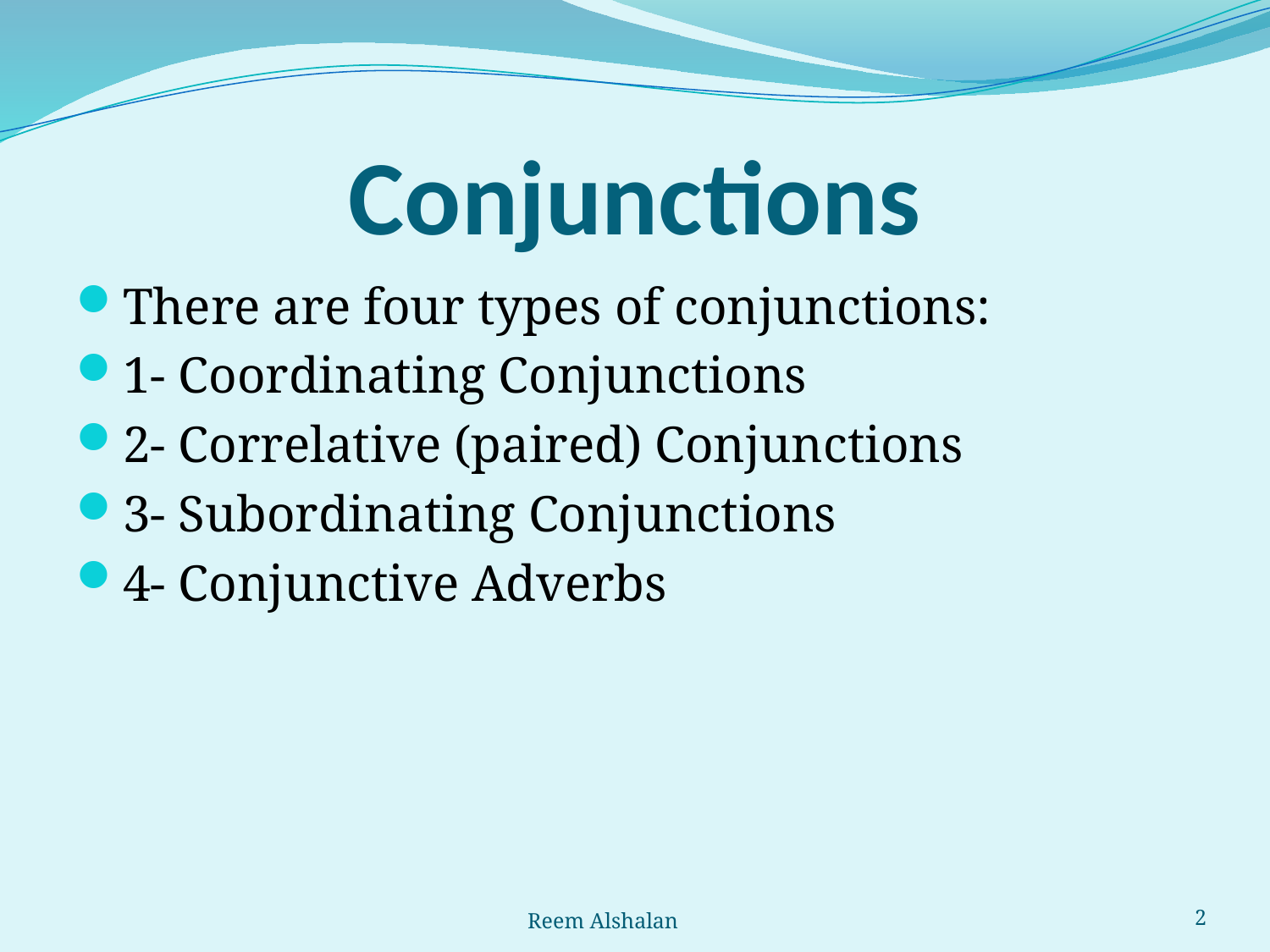

# Conjunctions
There are four types of conjunctions:
1- Coordinating Conjunctions
2- Correlative (paired) Conjunctions
3- Subordinating Conjunctions
4- Conjunctive Adverbs
Reem Alshalan
2